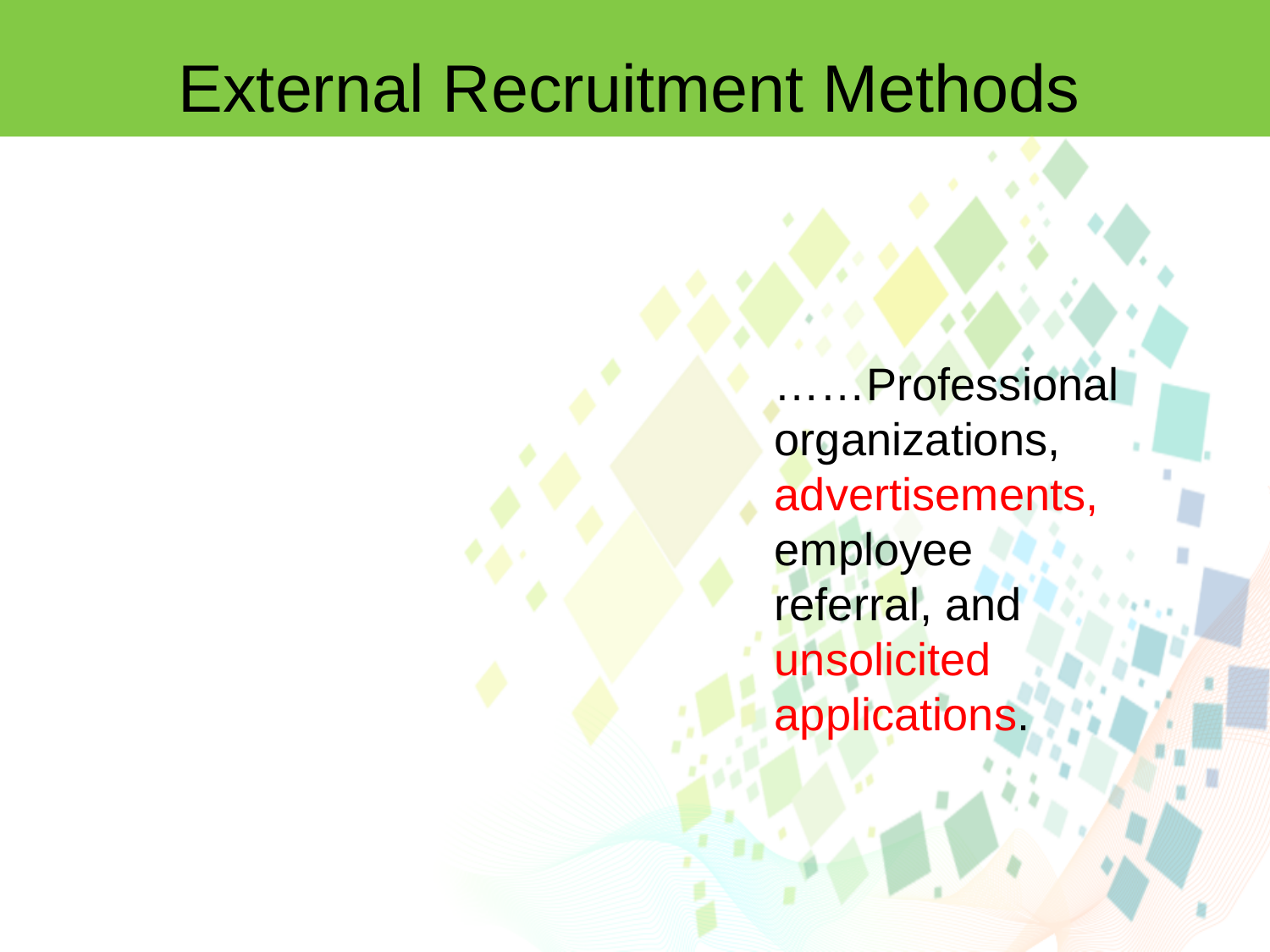

External Recruitment Methods
……Professional organizations, advertisements, employee referral, and unsolicited applications.